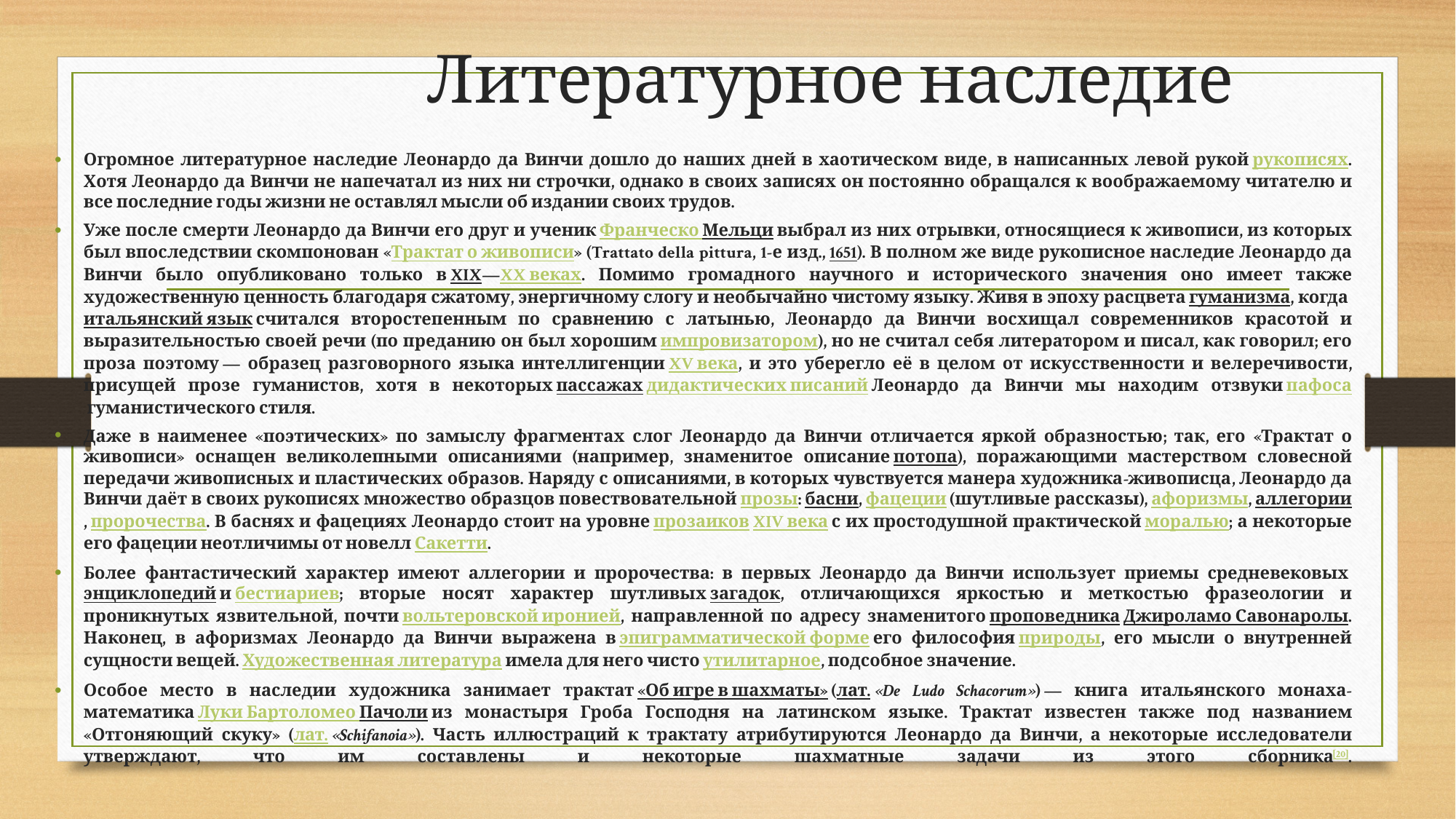

# Литературное наследие

Огромное литературное наследие Леонардо да Винчи дошло до наших дней в хаотическом виде, в написанных левой рукой рукописях. Хотя Леонардо да Винчи не напечатал из них ни строчки, однако в своих записях он постоянно обращался к воображаемому читателю и все последние годы жизни не оставлял мысли об издании своих трудов.
Уже после смерти Леонардо да Винчи его друг и ученик Франческо Мельци выбрал из них отрывки, относящиеся к живописи, из которых был впоследствии скомпонован «Трактат о живописи» (Trattato della pittura, 1-е изд., 1651). В полном же виде рукописное наследие Леонардо да Винчи было опубликовано только в XIX—XX веках. Помимо громадного научного и исторического значения оно имеет также художественную ценность благодаря сжатому, энергичному слогу и необычайно чистому языку. Живя в эпоху расцвета гуманизма, когда итальянский язык считался второстепенным по сравнению с латынью, Леонардо да Винчи восхищал современников красотой и выразительностью своей речи (по преданию он был хорошим импровизатором), но не считал себя литератором и писал, как говорил; его проза поэтому — образец разговорного языка интеллигенции XV века, и это уберегло её в целом от искусственности и велеречивости, присущей прозе гуманистов, хотя в некоторых пассажах дидактических писаний Леонардо да Винчи мы находим отзвуки пафоса гуманистического стиля.
Даже в наименее «поэтических» по замыслу фрагментах слог Леонардо да Винчи отличается яркой образностью; так, его «Трактат о живописи» оснащен великолепными описаниями (например, знаменитое описание потопа), поражающими мастерством словесной передачи живописных и пластических образов. Наряду с описаниями, в которых чувствуется манера художника-живописца, Леонардо да Винчи даёт в своих рукописях множество образцов повествовательной прозы: басни, фацеции (шутливые рассказы), афоризмы, аллегории, пророчества. В баснях и фацециях Леонардо стоит на уровне прозаиков XIV века с их простодушной практической моралью; а некоторые его фацеции неотличимы от новелл Сакетти.
Более фантастический характер имеют аллегории и пророчества: в первых Леонардо да Винчи использует приемы средневековых энциклопедий и бестиариев; вторые носят характер шутливых загадок, отличающихся яркостью и меткостью фразеологии и проникнутых язвительной, почти вольтеровской иронией, направленной по адресу знаменитого проповедника Джироламо Савонаролы. Наконец, в афоризмах Леонардо да Винчи выражена в эпиграмматической форме его философия природы, его мысли о внутренней сущности вещей. Художественная литература имела для него чисто утилитарное, подсобное значение.
Особое место в наследии художника занимает трактат «Об игре в шахматы» (лат. «De Ludo Schacorum») — книга итальянского монаха-математика Луки Бартоломео Пачоли из монастыря Гроба Господня на латинском языке. Трактат известен также под названием «Отгоняющий скуку» (лат. «Schifanoia»). Часть иллюстраций к трактату атрибутируются Леонардо да Винчи, а некоторые исследователи утверждают, что им составлены и некоторые шахматные задачи из этого сборника[20].